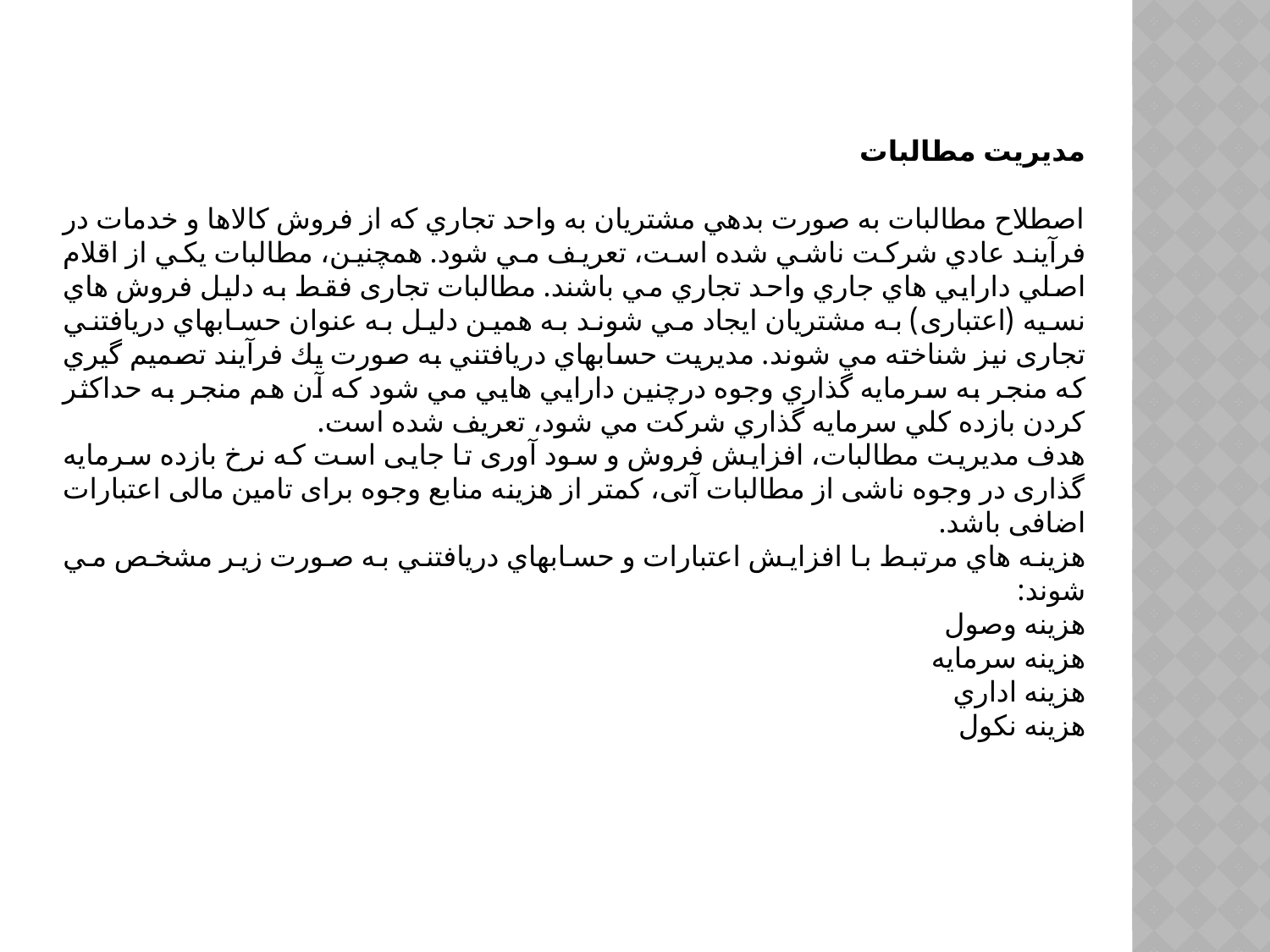

مديريت مطالبات

اصطلاح مطالبات به صورت بدهي مشتريان به واحد تجاري كه از فروش كالاها و خدمات در فرآيند عادي شركت ناشي شده است، تعريف مي شود. همچنين، مطالبات يكي از اقلام اصلي دارايي هاي جاري واحد تجاري مي باشند. مطالبات تجاری فقط به دليل فروش هاي نسيه (اعتباری) به مشتريان ايجاد مي شوند به همين دليل به عنوان حسابهاي دريافتني تجاری نيز شناخته مي شوند. مديريت حسابهاي دريافتني به صورت يك فرآيند تصميم گيري كه منجر به سرمايه گذاري وجوه درچنين دارايي هايي مي شود كه آن هم منجر به حداكثر كردن بازده كلي سرمايه گذاري شركت مي شود، تعريف شده است.
هدف مديريت مطالبات، افزايش فروش و سود آوری تا جایی است که نرخ بازده سرمایه گذاری در وجوه ناشی از مطالبات آتی، کمتر از هزینه منابع وجوه برای تامین مالی اعتبارات اضافی باشد.
هزينه هاي مرتبط با افزايش اعتبارات و حسابهاي دريافتني به صورت زير مشخص مي شوند:
هزينه وصول
هزينه سرمايه
هزينه اداري
هزينه نكول